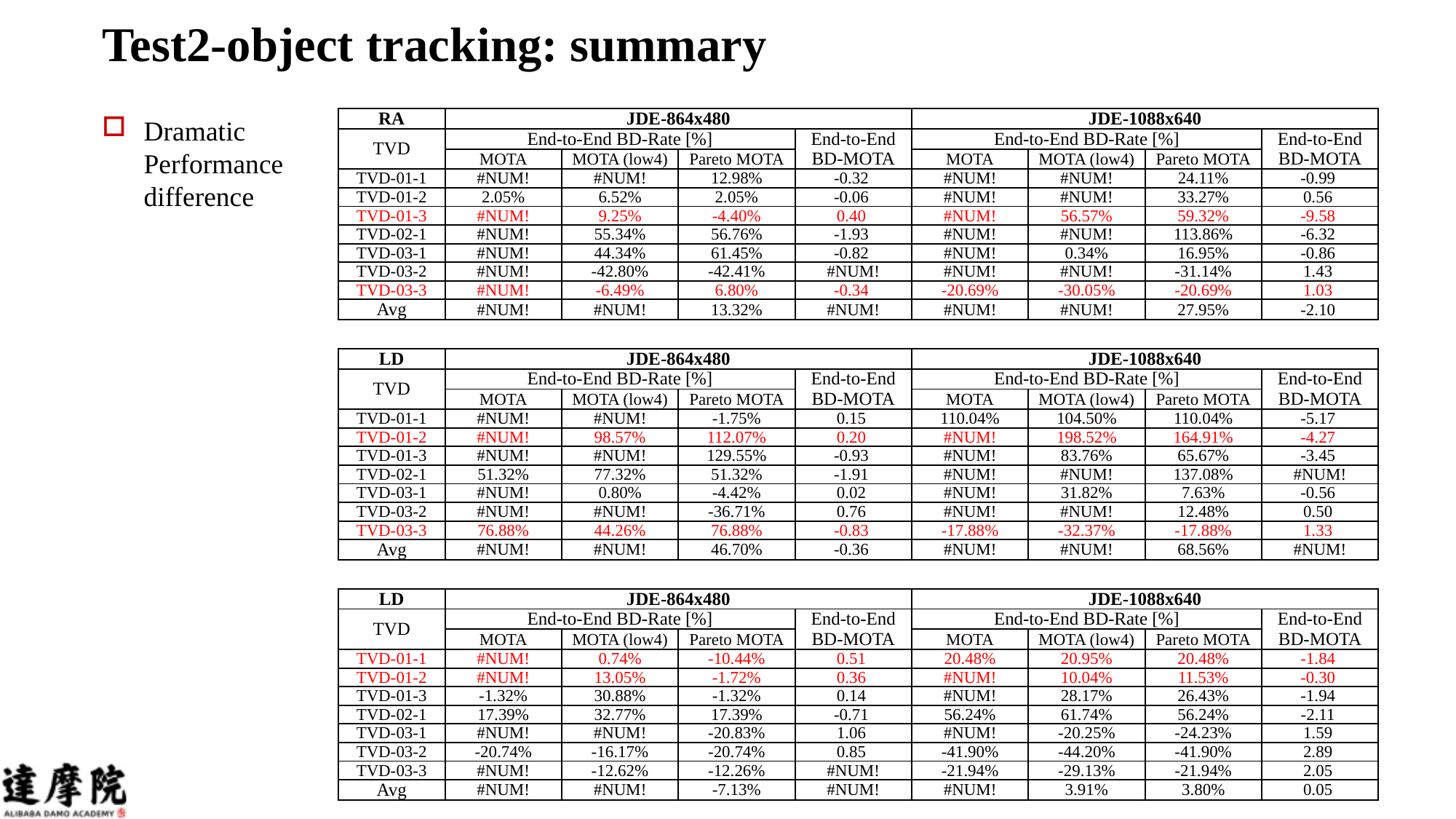

# Test2-object tracking: summary
Dramatic Performance difference
| RA | JDE-864x480 |  |  |  | JDE-1088x640 |  |  |  |
| --- | --- | --- | --- | --- | --- | --- | --- | --- |
| TVD | End-to-End BD-Rate [%] |  |  | End-to-End BD-MOTA | End-to-End BD-Rate [%] |  |  | End-to-End BD-MOTA |
|  | MOTA | MOTA (low4) | Pareto MOTA |  | MOTA | MOTA (low4) | Pareto MOTA |  |
| TVD-01-1 | #NUM! | #NUM! | 12.98% | -0.32 | #NUM! | #NUM! | 24.11% | -0.99 |
| TVD-01-2 | 2.05% | 6.52% | 2.05% | -0.06 | #NUM! | #NUM! | 33.27% | 0.56 |
| TVD-01-3 | #NUM! | 9.25% | -4.40% | 0.40 | #NUM! | 56.57% | 59.32% | -9.58 |
| TVD-02-1 | #NUM! | 55.34% | 56.76% | -1.93 | #NUM! | #NUM! | 113.86% | -6.32 |
| TVD-03-1 | #NUM! | 44.34% | 61.45% | -0.82 | #NUM! | 0.34% | 16.95% | -0.86 |
| TVD-03-2 | #NUM! | -42.80% | -42.41% | #NUM! | #NUM! | #NUM! | -31.14% | 1.43 |
| TVD-03-3 | #NUM! | -6.49% | 6.80% | -0.34 | -20.69% | -30.05% | -20.69% | 1.03 |
| Avg | #NUM! | #NUM! | 13.32% | #NUM! | #NUM! | #NUM! | 27.95% | -2.10 |

| LD | JDE-864x480 |  |  |  | JDE-1088x640 |  |  |  |
| --- | --- | --- | --- | --- | --- | --- | --- | --- |
| TVD | End-to-End BD-Rate [%] |  |  | End-to-End BD-MOTA | End-to-End BD-Rate [%] |  |  | End-to-End BD-MOTA |
|  | MOTA | MOTA (low4) | Pareto MOTA |  | MOTA | MOTA (low4) | Pareto MOTA |  |
| TVD-01-1 | #NUM! | #NUM! | -1.75% | 0.15 | 110.04% | 104.50% | 110.04% | -5.17 |
| TVD-01-2 | #NUM! | 98.57% | 112.07% | 0.20 | #NUM! | 198.52% | 164.91% | -4.27 |
| TVD-01-3 | #NUM! | #NUM! | 129.55% | -0.93 | #NUM! | 83.76% | 65.67% | -3.45 |
| TVD-02-1 | 51.32% | 77.32% | 51.32% | -1.91 | #NUM! | #NUM! | 137.08% | #NUM! |
| TVD-03-1 | #NUM! | 0.80% | -4.42% | 0.02 | #NUM! | 31.82% | 7.63% | -0.56 |
| TVD-03-2 | #NUM! | #NUM! | -36.71% | 0.76 | #NUM! | #NUM! | 12.48% | 0.50 |
| TVD-03-3 | 76.88% | 44.26% | 76.88% | -0.83 | -17.88% | -32.37% | -17.88% | 1.33 |
| Avg | #NUM! | #NUM! | 46.70% | -0.36 | #NUM! | #NUM! | 68.56% | #NUM! |
| LD | JDE-864x480 |  |  |  | JDE-1088x640 |  |  |  |
| --- | --- | --- | --- | --- | --- | --- | --- | --- |
| TVD | End-to-End BD-Rate [%] |  |  | End-to-End BD-MOTA | End-to-End BD-Rate [%] |  |  | End-to-End BD-MOTA |
|  | MOTA | MOTA (low4) | Pareto MOTA |  | MOTA | MOTA (low4) | Pareto MOTA |  |
| TVD-01-1 | #NUM! | 0.74% | -10.44% | 0.51 | 20.48% | 20.95% | 20.48% | -1.84 |
| TVD-01-2 | #NUM! | 13.05% | -1.72% | 0.36 | #NUM! | 10.04% | 11.53% | -0.30 |
| TVD-01-3 | -1.32% | 30.88% | -1.32% | 0.14 | #NUM! | 28.17% | 26.43% | -1.94 |
| TVD-02-1 | 17.39% | 32.77% | 17.39% | -0.71 | 56.24% | 61.74% | 56.24% | -2.11 |
| TVD-03-1 | #NUM! | #NUM! | -20.83% | 1.06 | #NUM! | -20.25% | -24.23% | 1.59 |
| TVD-03-2 | -20.74% | -16.17% | -20.74% | 0.85 | -41.90% | -44.20% | -41.90% | 2.89 |
| TVD-03-3 | #NUM! | -12.62% | -12.26% | #NUM! | -21.94% | -29.13% | -21.94% | 2.05 |
| Avg | #NUM! | #NUM! | -7.13% | #NUM! | #NUM! | 3.91% | 3.80% | 0.05 |